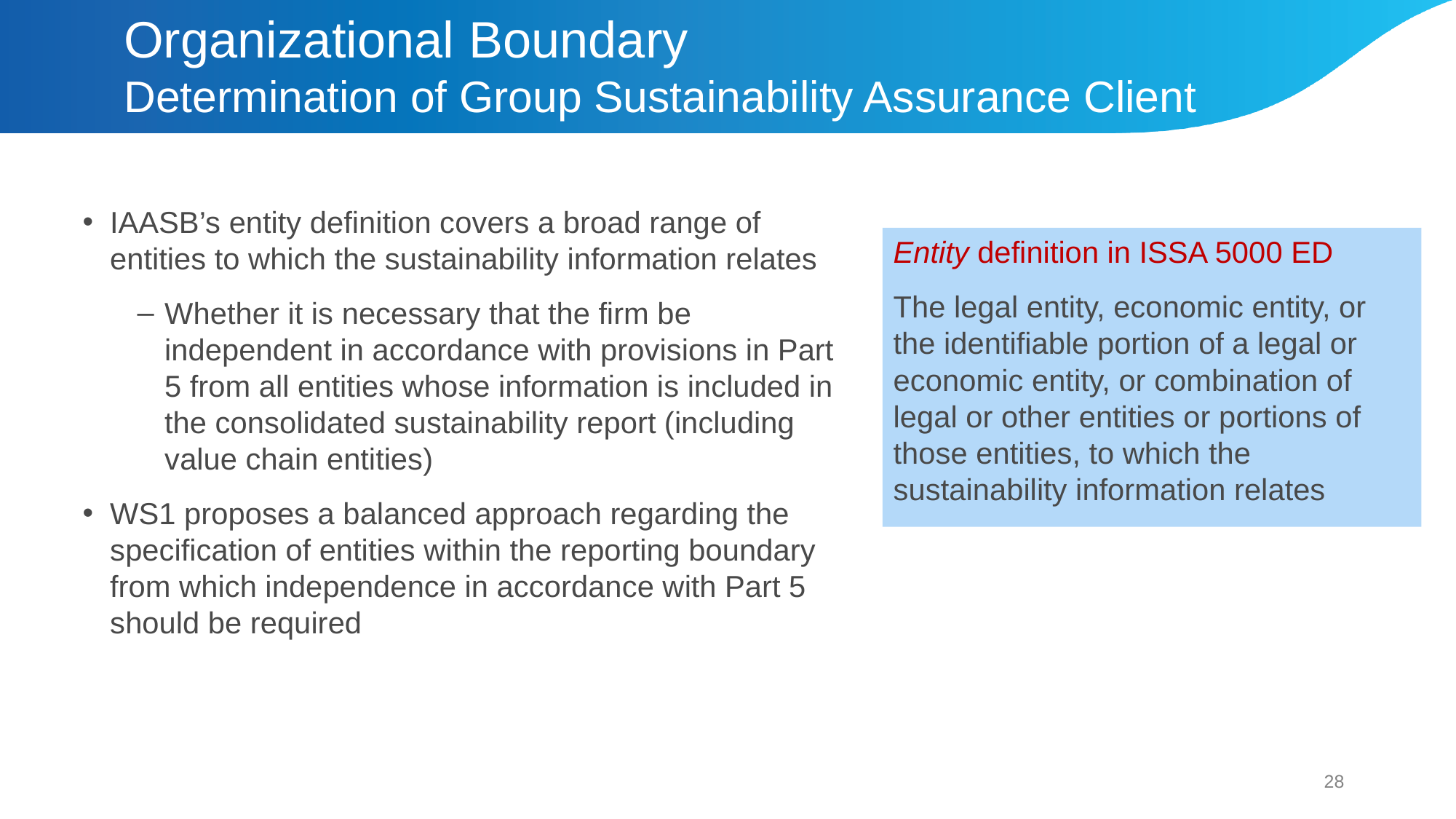

# Organizational Boundary Determination of Group Sustainability Assurance Client
IAASB’s entity definition covers a broad range of entities to which the sustainability information relates
Whether it is necessary that the firm be independent in accordance with provisions in Part 5 from all entities whose information is included in the consolidated sustainability report (including value chain entities)
WS1 proposes a balanced approach regarding the specification of entities within the reporting boundary from which independence in accordance with Part 5 should be required

Entity definition in ISSA 5000 ED
The legal entity, economic entity, or the identifiable portion of a legal or economic entity, or combination of legal or other entities or portions of those entities, to which the sustainability information relates
28